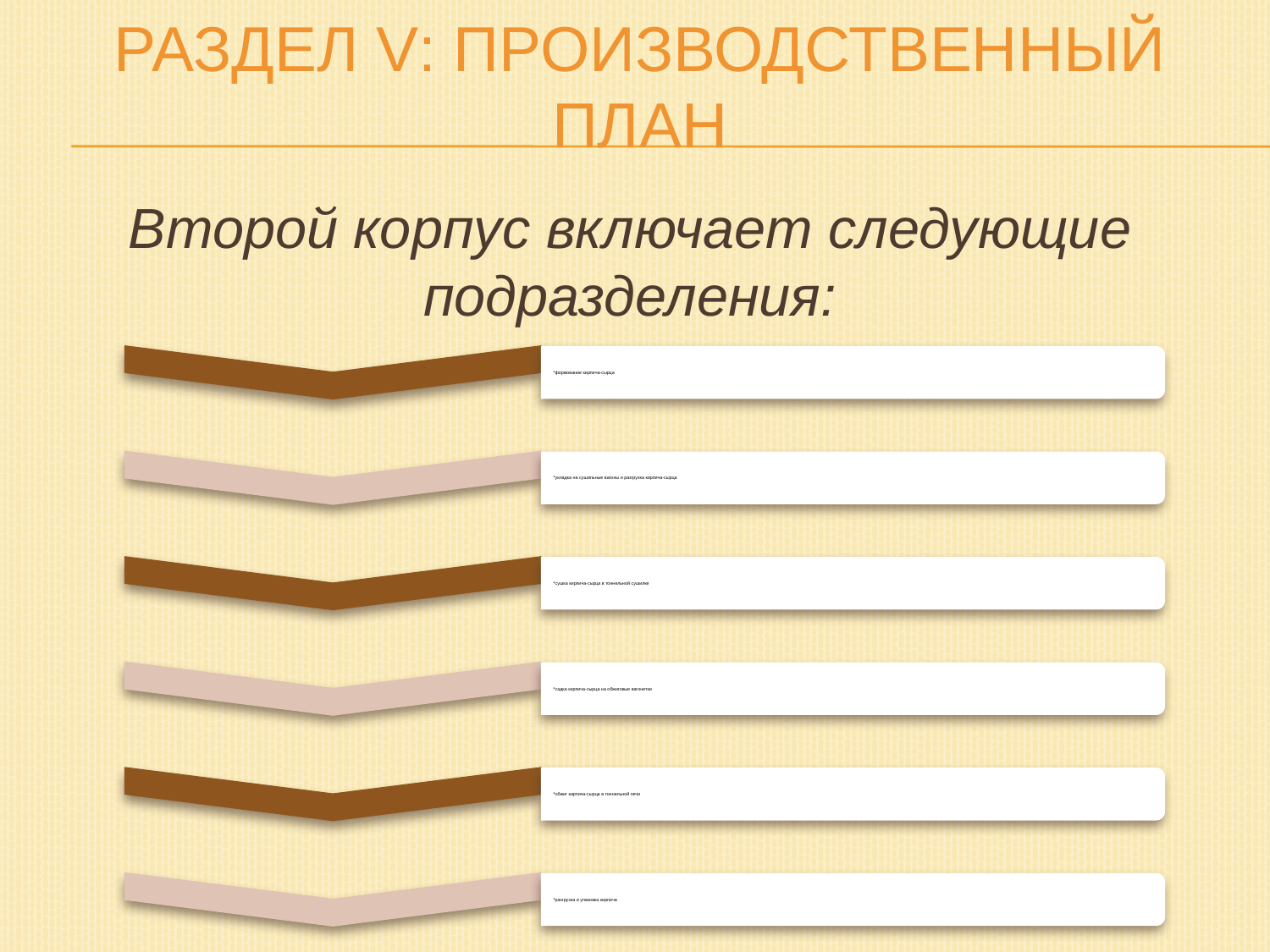

# Раздел V: Производственный план
Второй корпус включает следующие подразделения:
формование кирпича-сырца
укладка на сушильные вагоны и разгрузка кирпича-сырца
сушка кирпича-сырца в тоннельной сушилке
садка кирпича-сырца на обжиговые вагонетки
обжиг кирпича-сырца в тоннельной печи
разгрузка и упаковка кирпича